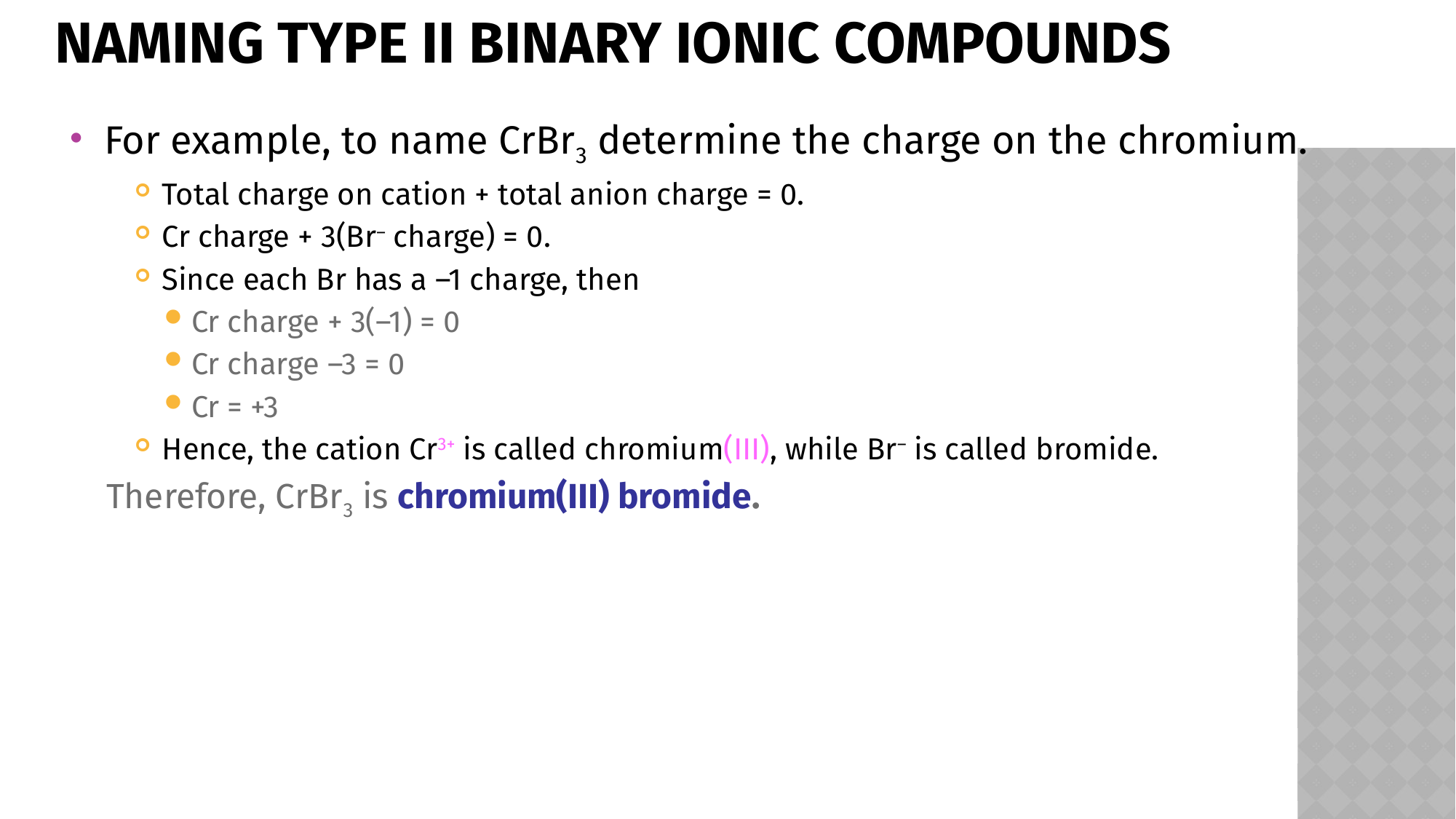

# Naming Type II Binary Ionic Compounds
For example, to name CrBr3 determine the charge on the chromium.
Total charge on cation + total anion charge = 0.
Cr charge + 3(Br– charge) = 0.
Since each Br has a –1 charge, then
Cr charge + 3(–1) = 0
Cr charge –3 = 0
Cr = +3
Hence, the cation Cr3+ is called chromium(III), while Br– is called bromide.
Therefore, CrBr3 is chromium(III) bromide.